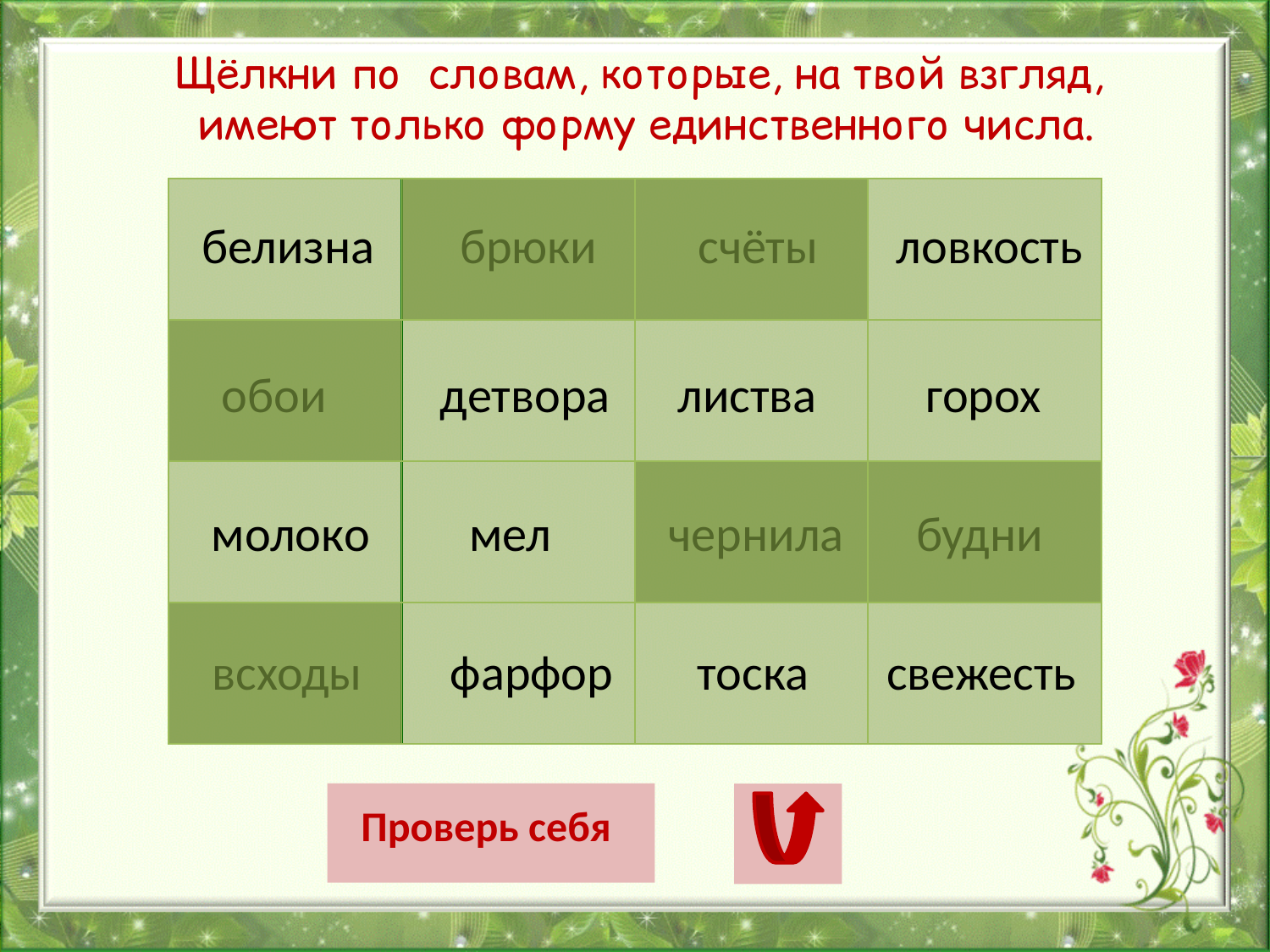

Щёлкни по  словам, которые, на твой взгляд,
имеют только форму единственного числа.

|  |  |  |  |
| --- | --- | --- | --- |
|  |  |  |  |
|  |  |  |  |
|  |  |  |  |
белизна
брюки
счёты
ловкость
обои
детвора
листва
горох
молоко
мел
чернила
будни
всходы
фарфор
тоска
свежесть

Проверь себя